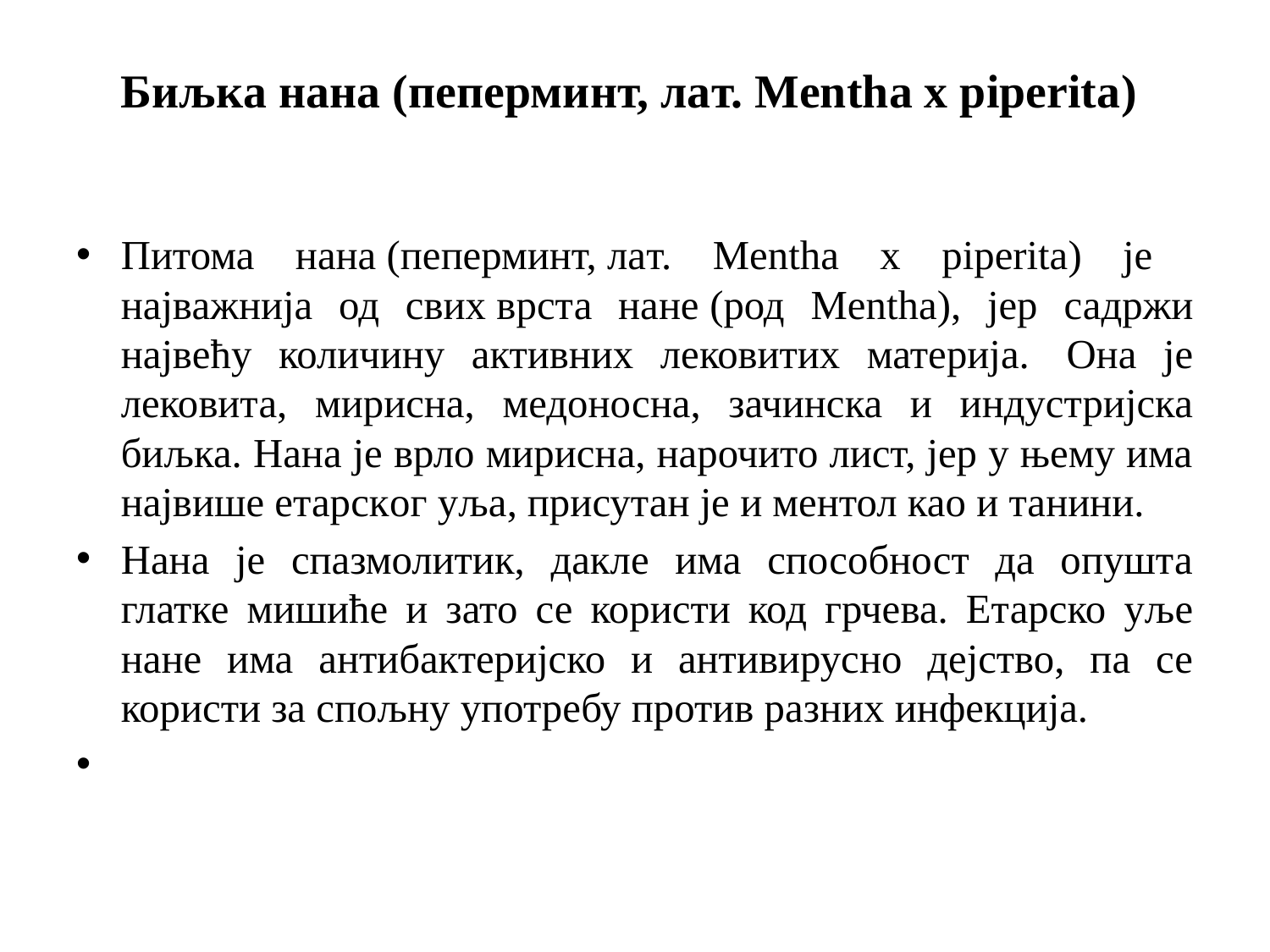

# Биљка нана (пеперминт, лат. Mentha x piperita)
Питома нана (пеперминт, лат. Mentha x piperita) је  најважнија од свих врста нане (род Mentha), јер садржи највећу количину активних лековитих материја.  Она је лековита, мирисна, медоносна, зачинска и индустријска биљка. Нана је врло мирисна, нарочито лист, јер у њему има највише етарског уља, присутан је и ментол као и танини.
Нана је спазмолитик, дакле има способност да опушта глатке мишиће и зато се користи код грчева. Етарско уље нане има антибактеријско и антивирусно дејство, па се користи за спољну употребу против разних инфекција.